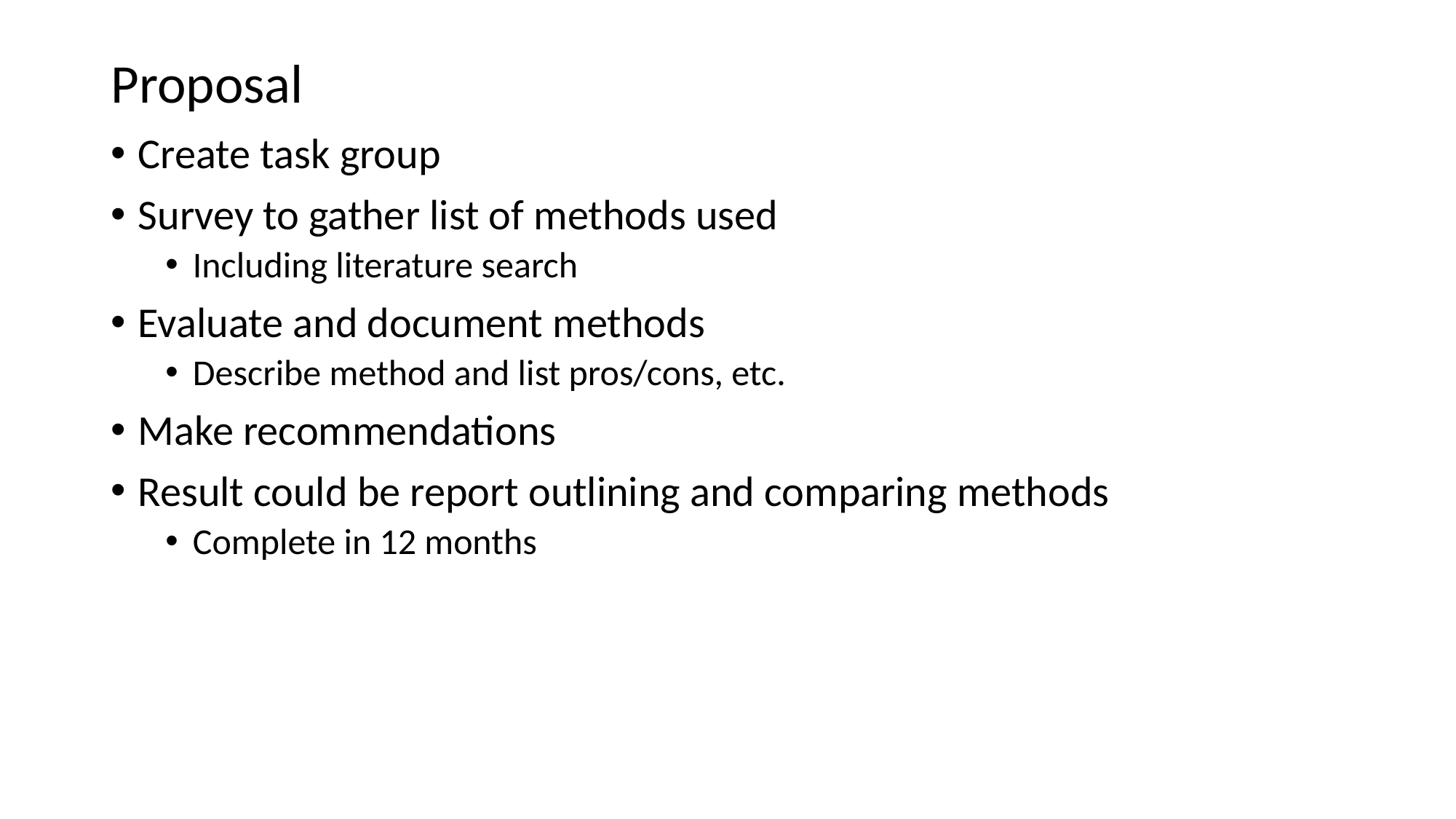

# Proposal
Create task group
Survey to gather list of methods used
Including literature search
Evaluate and document methods
Describe method and list pros/cons, etc.
Make recommendations
Result could be report outlining and comparing methods
Complete in 12 months